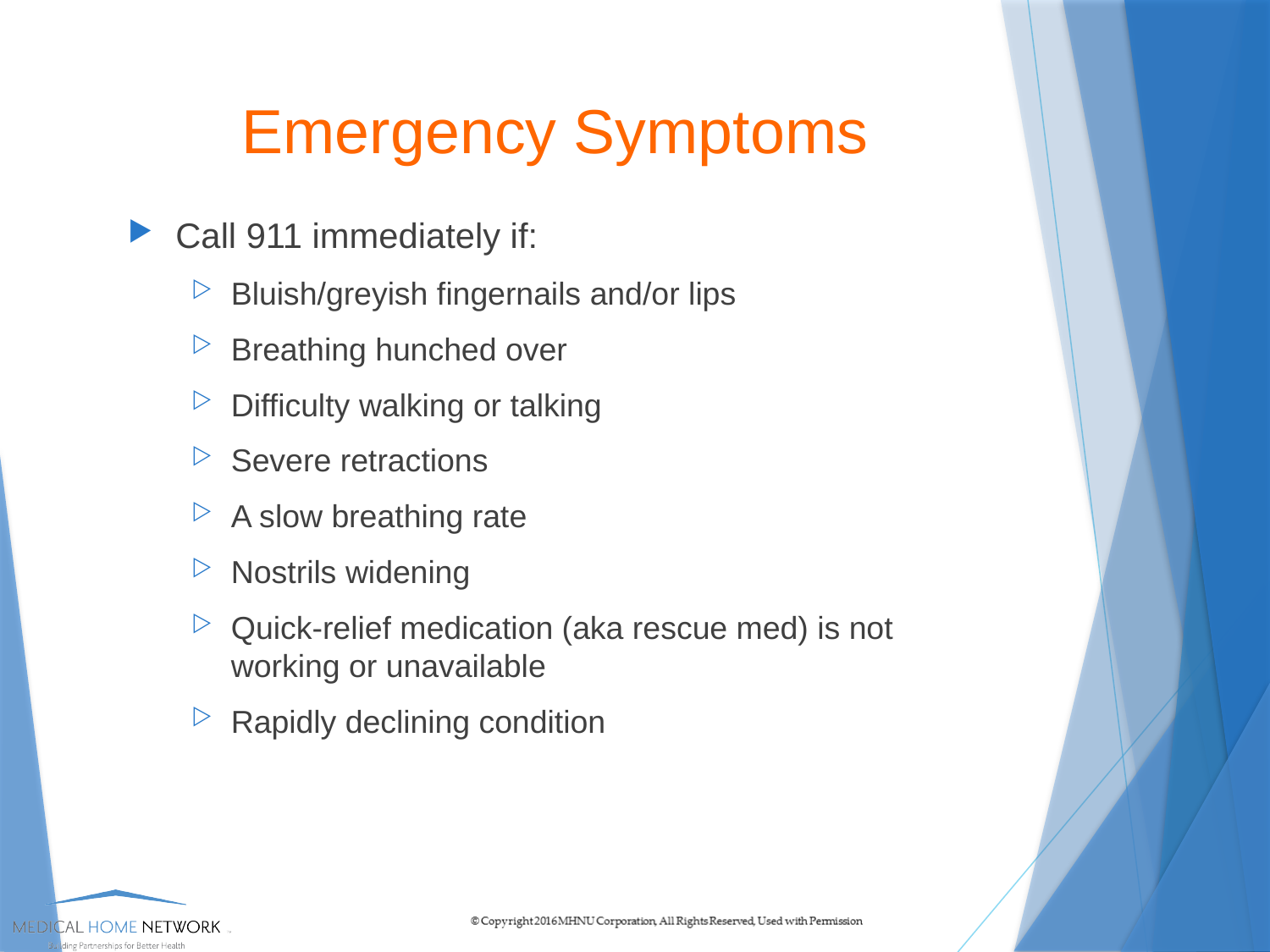

# Emergency Symptoms
Call 911 immediately if:
Bluish/greyish fingernails and/or lips
Breathing hunched over
Difficulty walking or talking
Severe retractions
A slow breathing rate
Nostrils widening
Quick-relief medication (aka rescue med) is not working or unavailable
Rapidly declining condition